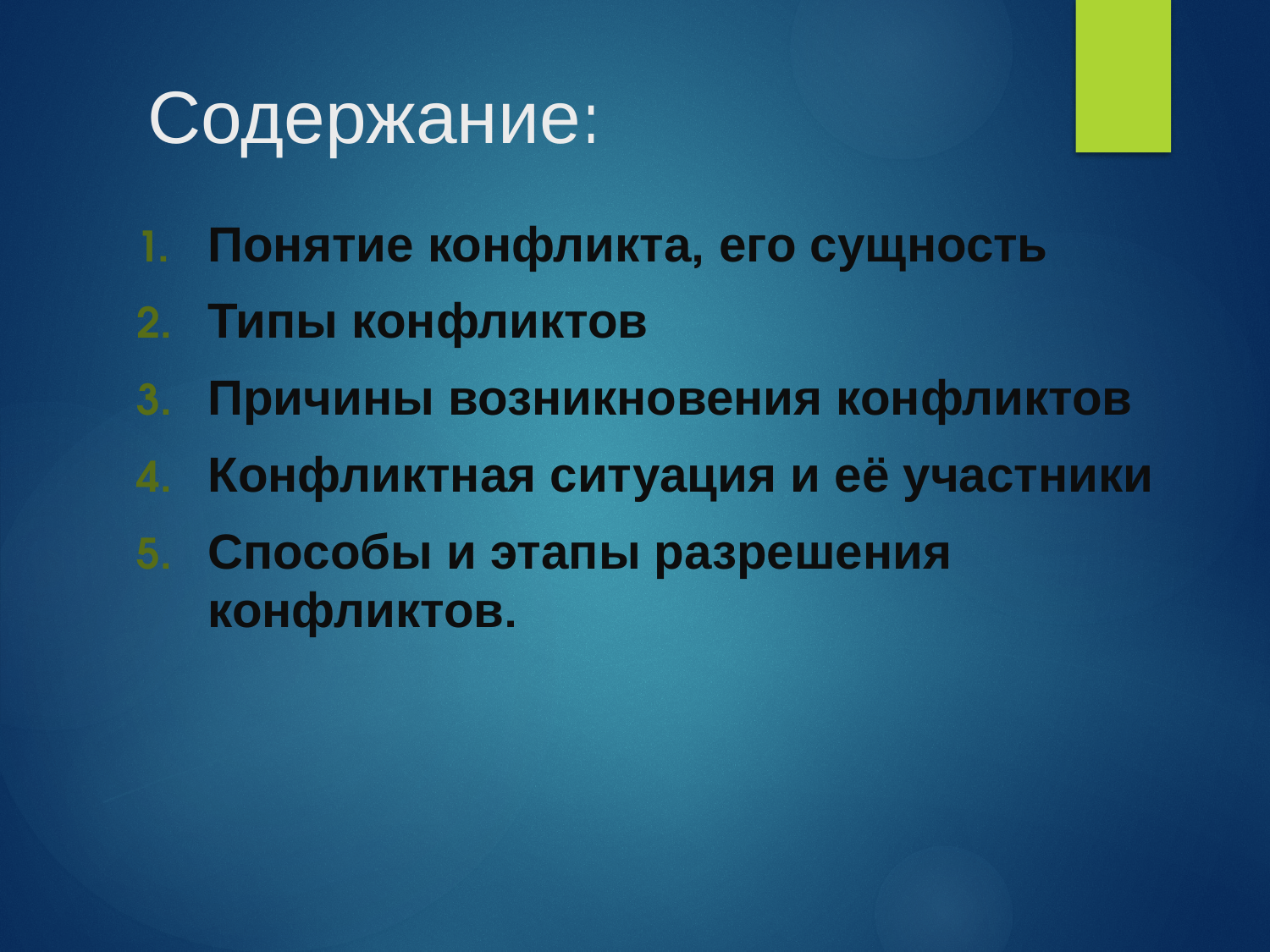

# Содержание:
Понятие конфликта, его сущность
Типы конфликтов
Причины возникновения конфликтов
Конфликтная ситуация и её участники
Способы и этапы разрешения конфликтов.